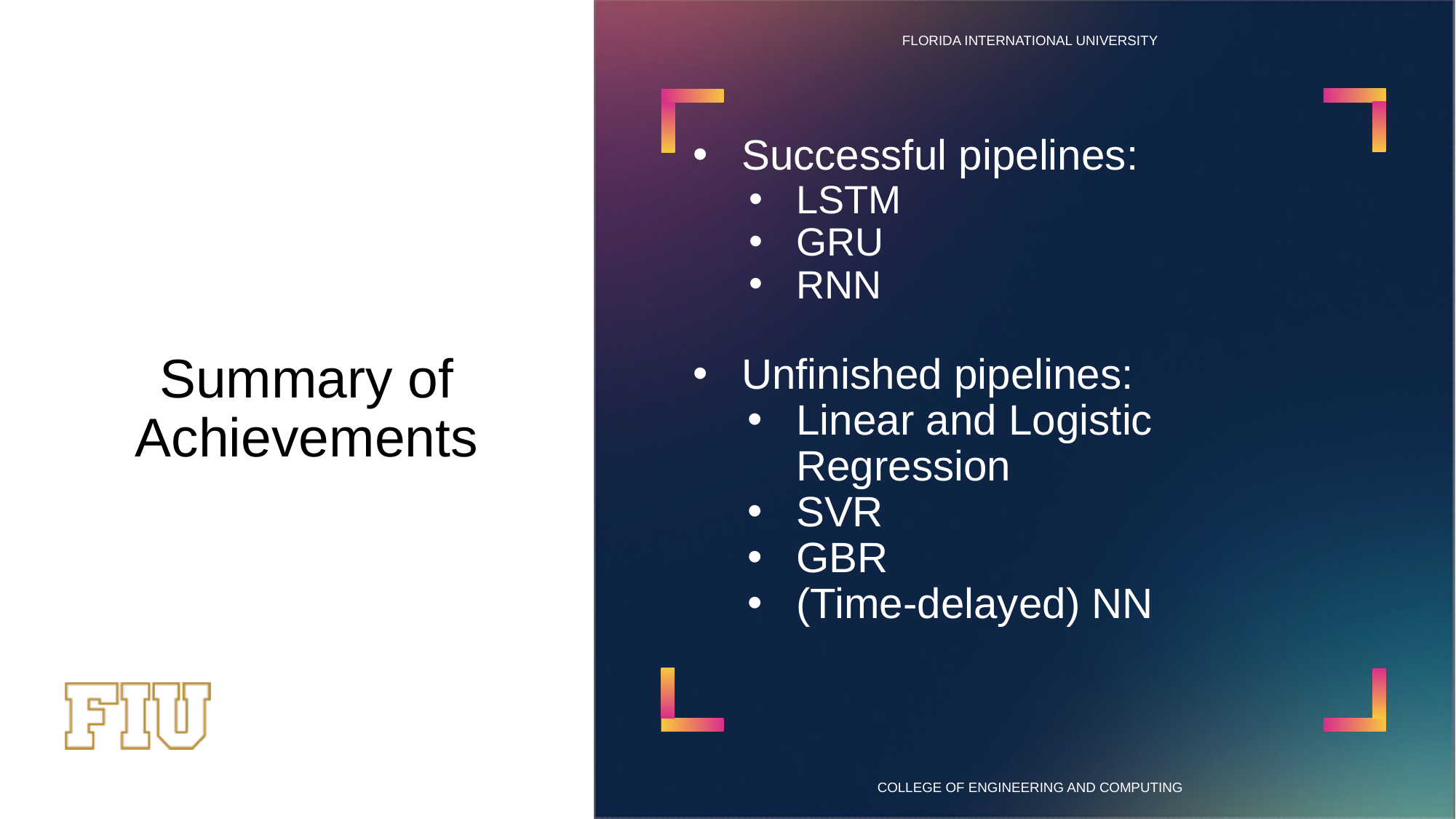

Successful pipelines:
LSTM
GRU
RNN

Unfinished pipelines:
Linear and Logistic Regression
SVR
GBR
(Time-delayed) NN
# Summary of Achievements